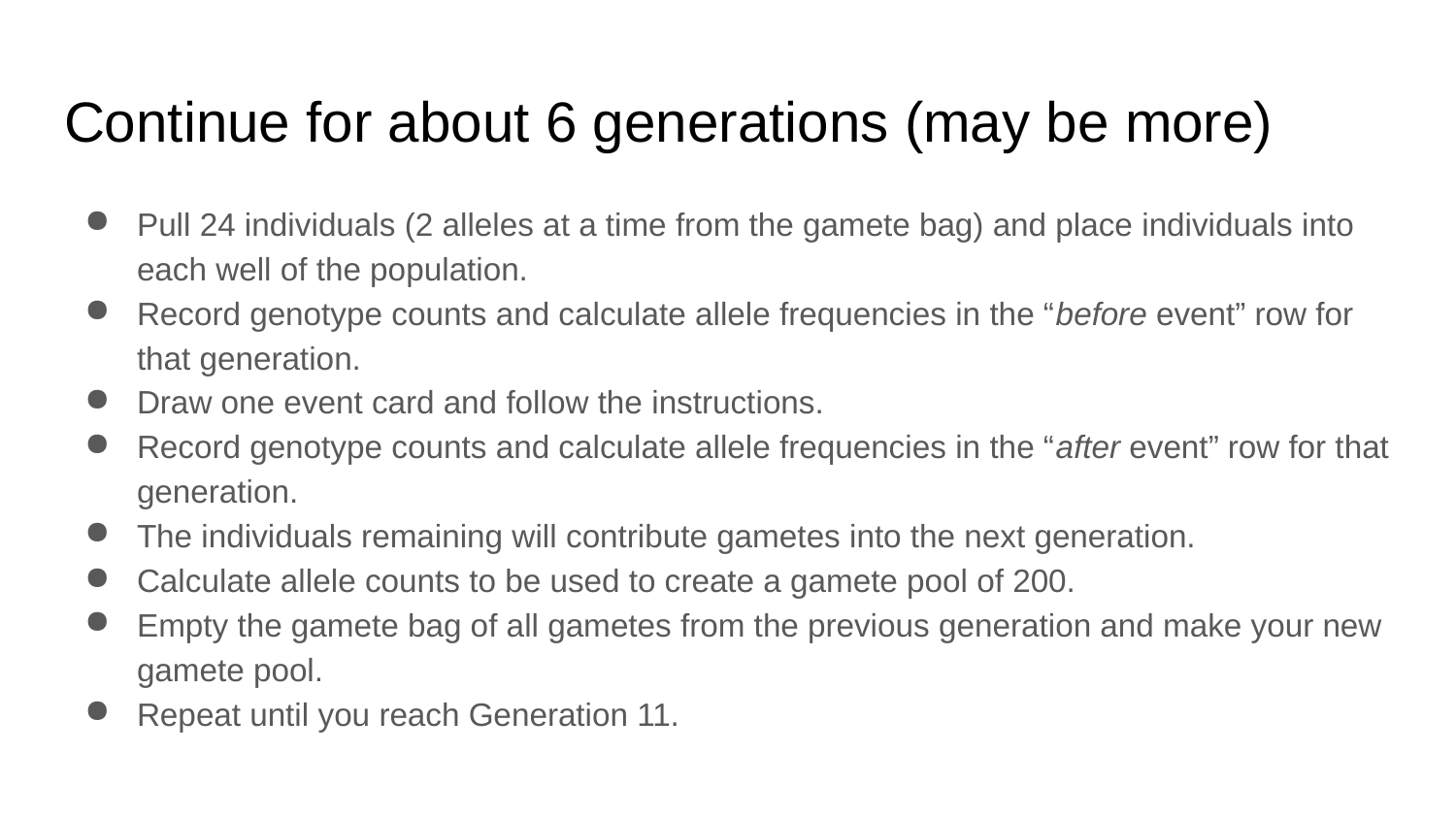

# Continue for about 6 generations (may be more)
Pull 24 individuals (2 alleles at a time from the gamete bag) and place individuals into each well of the population.
Record genotype counts and calculate allele frequencies in the “before event” row for that generation.
Draw one event card and follow the instructions.
Record genotype counts and calculate allele frequencies in the “after event” row for that generation.
The individuals remaining will contribute gametes into the next generation.
Calculate allele counts to be used to create a gamete pool of 200.
Empty the gamete bag of all gametes from the previous generation and make your new gamete pool.
Repeat until you reach Generation 11.